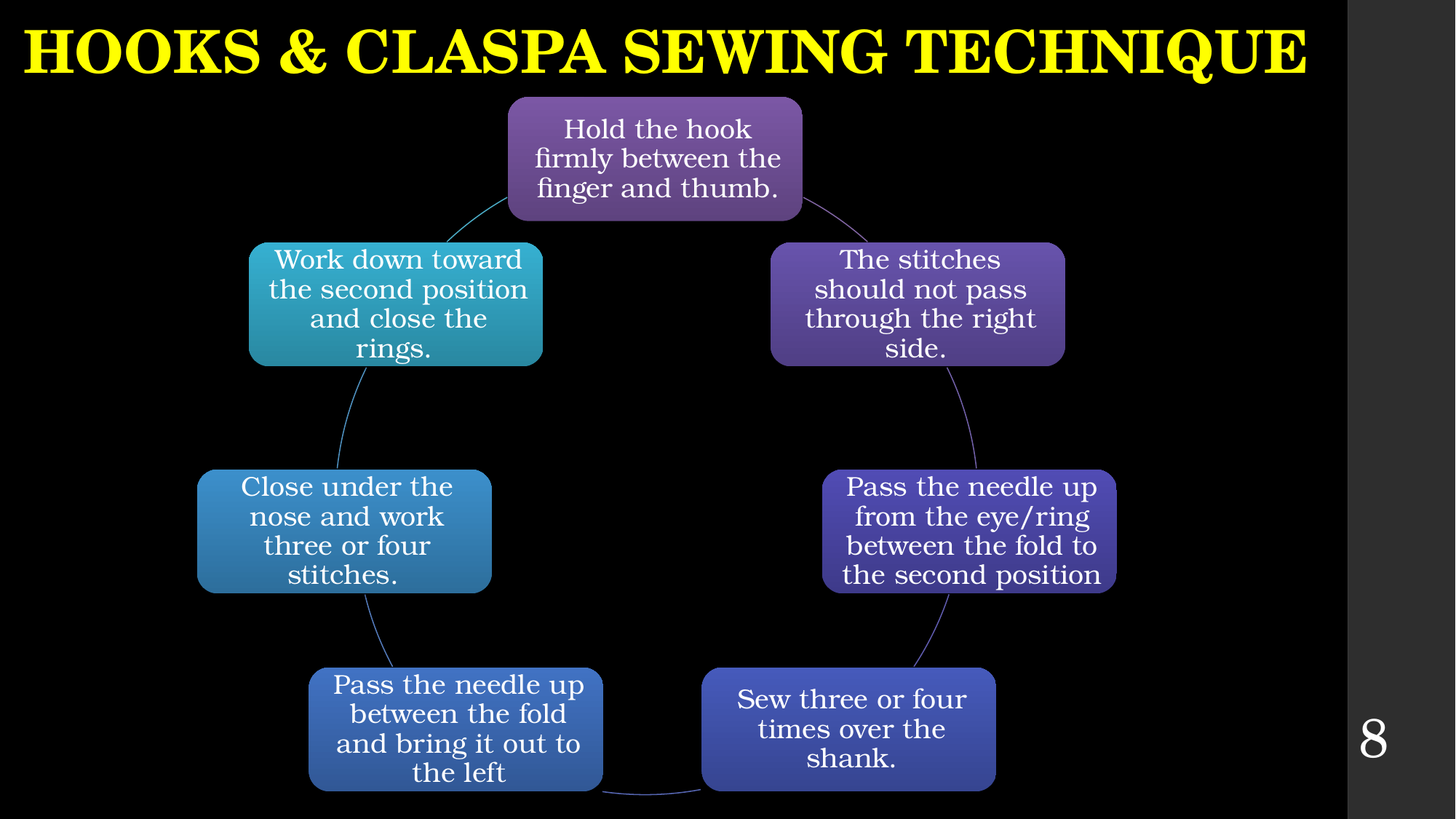

# HOOKS & CLASPA SEWING TECHNIQUE
Hold the hook firmly between the finger and thumb.
The stitches should not pass through the right side.
Pass the needle up from the eye/ring between the fold to the second position
Sew three or four times over the shank.
Pass the needle up between the fold and bring it out to the left
Close under the nose and work three or four stitches.
Work down toward the second position and close the rings.
8